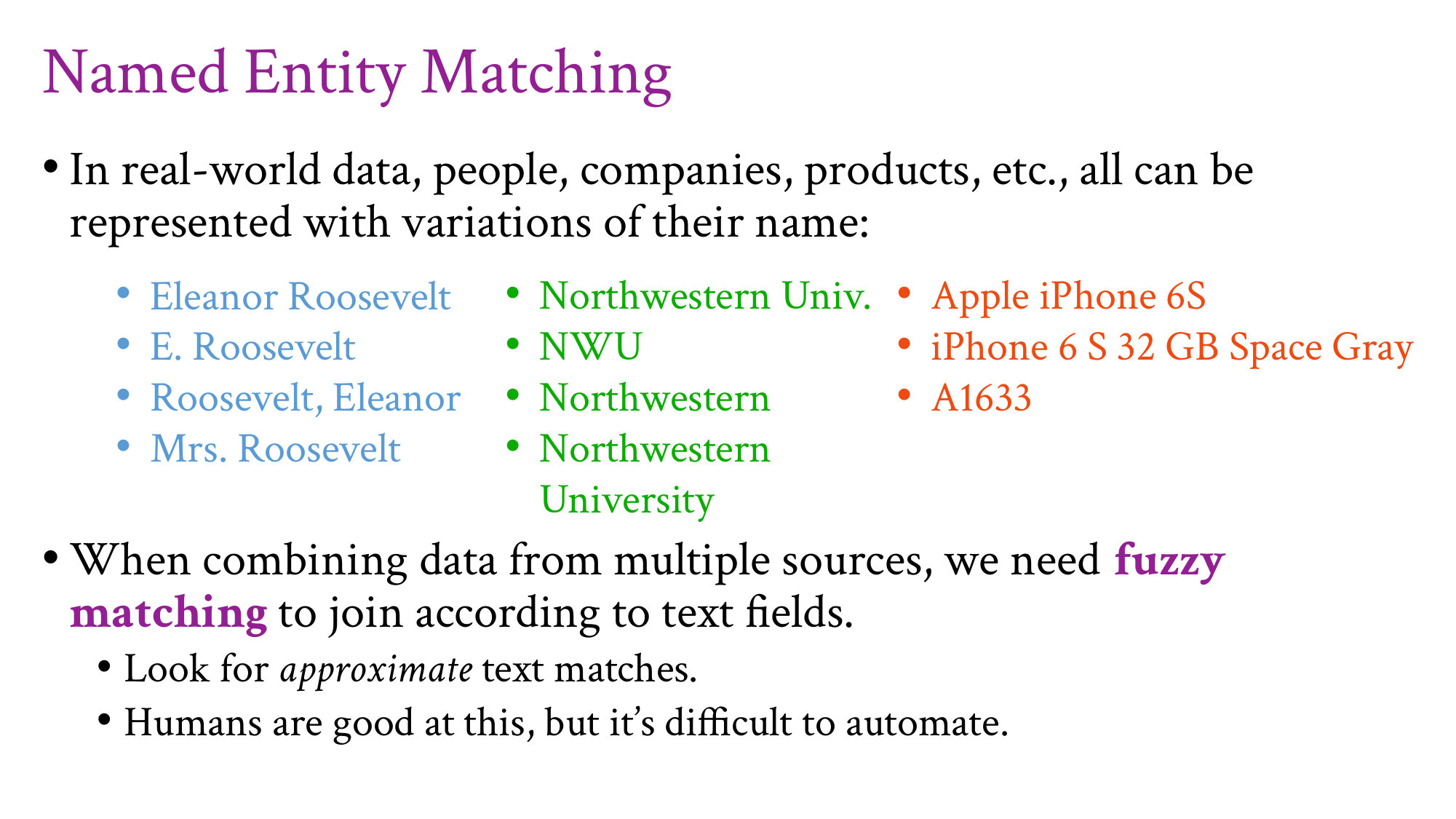

# Named Entity Matching
In real-world data, people, companies, products, etc., all can be represented with variations of their name:

When combining data from multiple sources, we need fuzzy matching to join according to text fields.
Look for approximate text matches.
Humans are good at this, but it’s difficult to automate.

Eleanor Roosevelt
E. Roosevelt
Roosevelt, Eleanor
Mrs. Roosevelt

Northwestern Univ.
NWU
Northwestern
Northwestern University

Apple iPhone 6S
iPhone 6 S 32 GB Space Gray
A1633